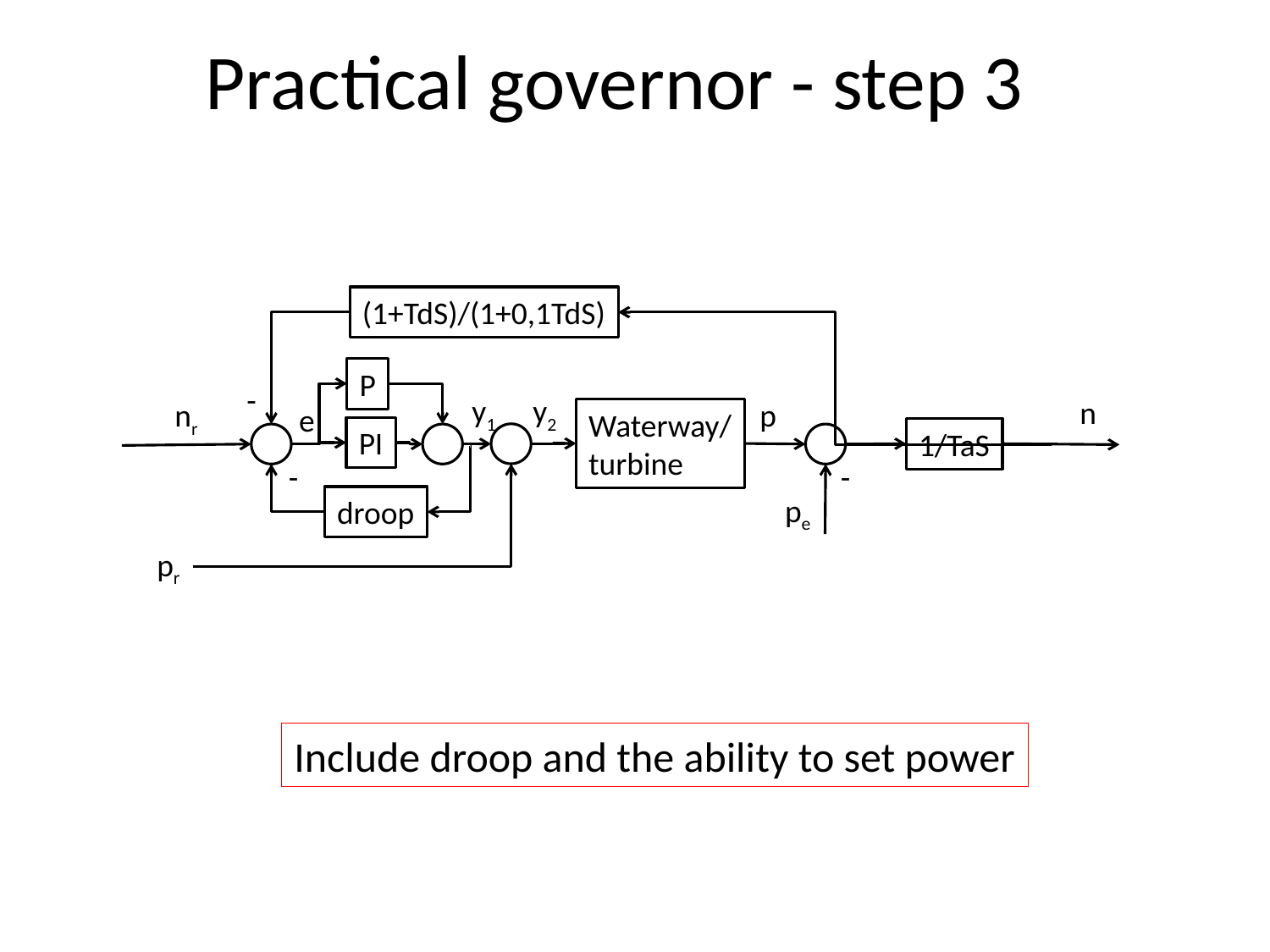

Practical governor - step 3
(1+TdS)/(1+0,1TdS)
P
-
y1
y2
n
nr
p
e
Waterway/
turbine
PI
1/TaS

-
-
pe
droop
pr
Include droop and the ability to set power